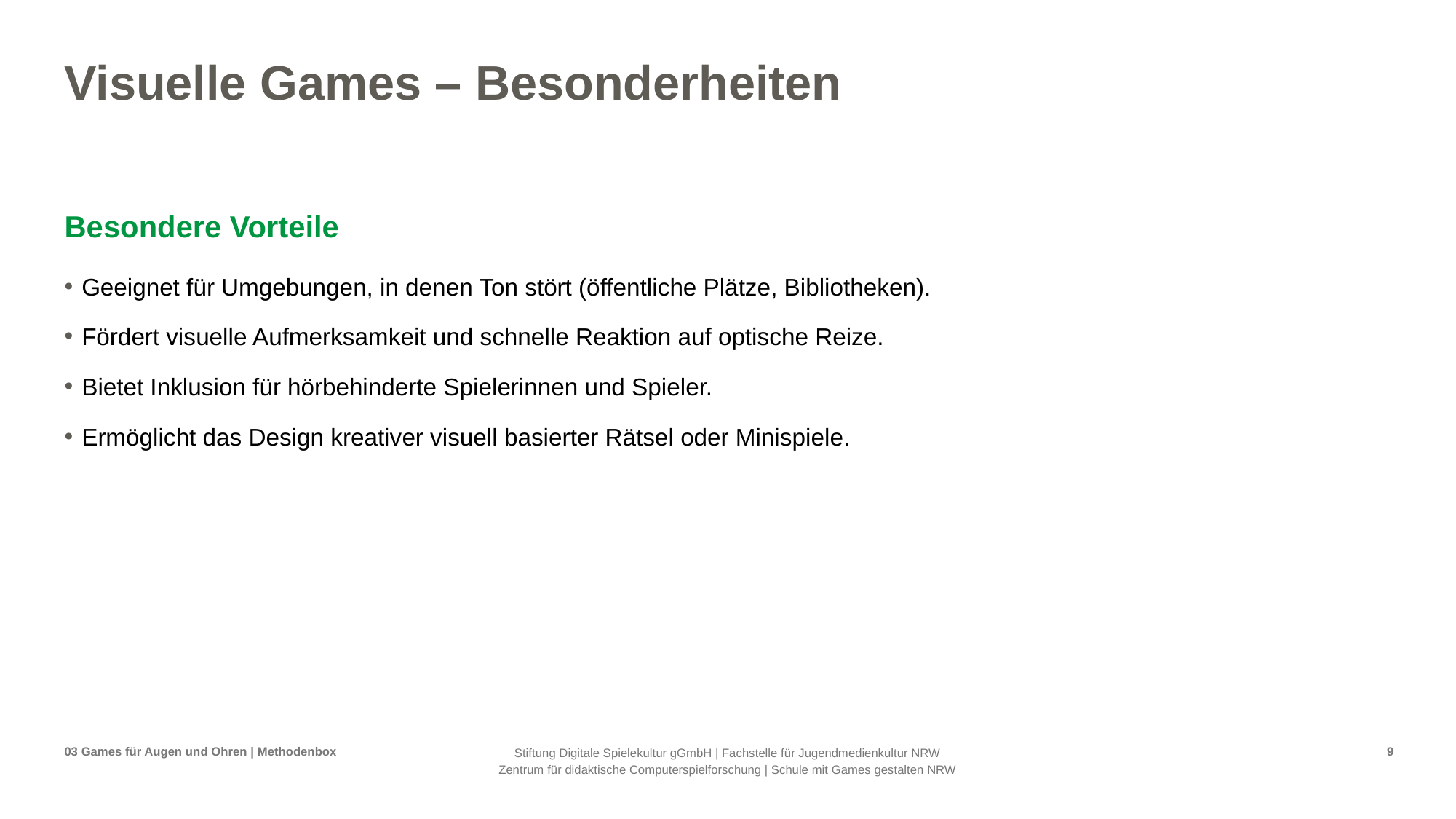

# Visuelle Games – Besonderheiten
Besondere Vorteile
Geeignet für Umgebungen, in denen Ton stört (öffentliche Plätze, Bibliotheken).
Fördert visuelle Aufmerksamkeit und schnelle Reaktion auf optische Reize.
Bietet Inklusion für hörbehinderte Spielerinnen und Spieler.
Ermöglicht das Design kreativer visuell basierter Rätsel oder Minispiele.
03 Games für Augen und Ohren | Methodenbox
9